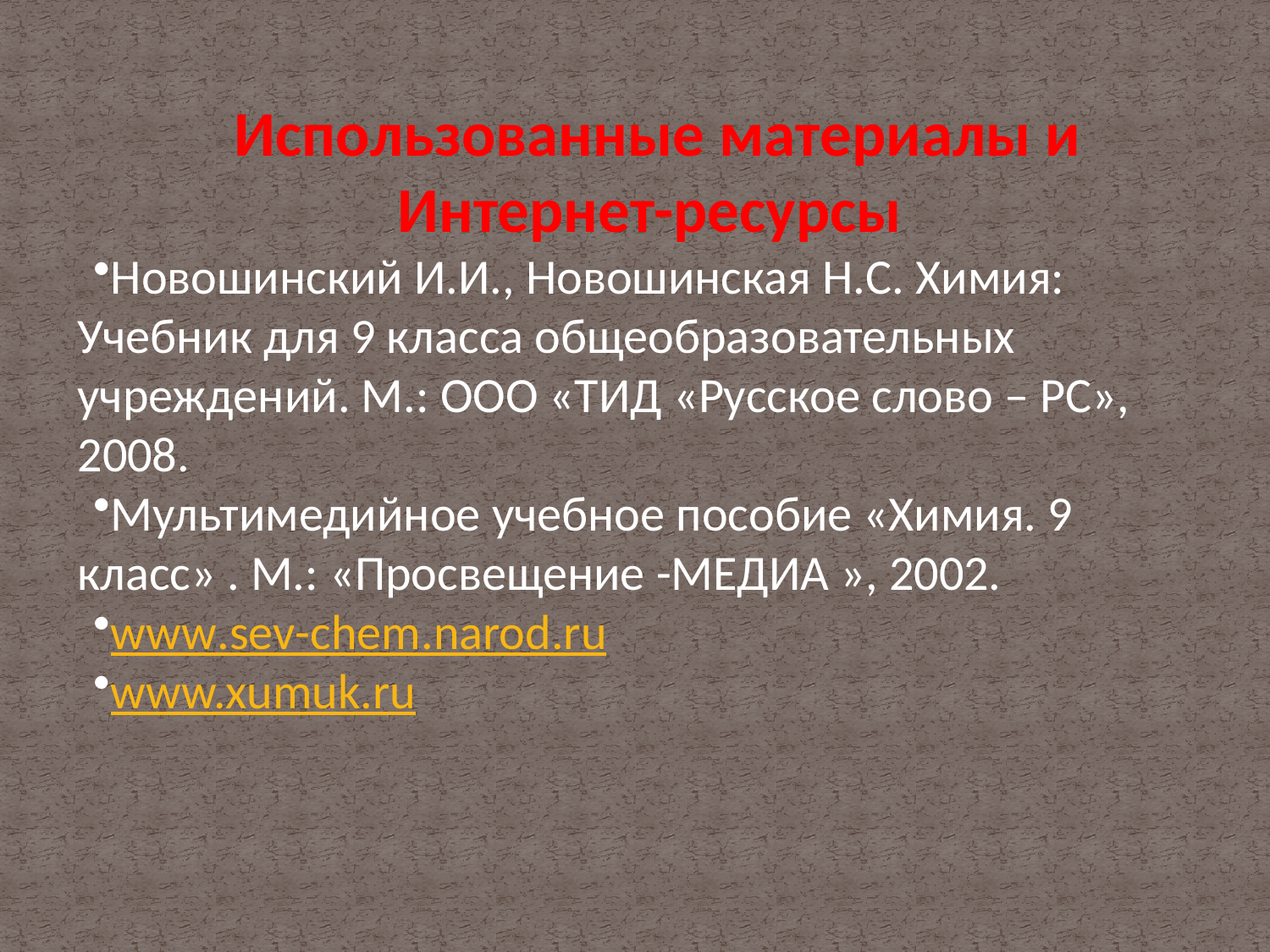

Использованные материалы и Интернет-ресурсы
Новошинский И.И., Новошинская Н.С. Химия: Учебник для 9 класса общеобразовательных учреждений. М.: ООО «ТИД «Русское слово – РС», 2008.
Мультимедийное учебное пособие «Химия. 9 класс» . М.: «Просвещение -МЕДИА », 2002.
www.sev-chem.narod.ru
www.xumuk.ru